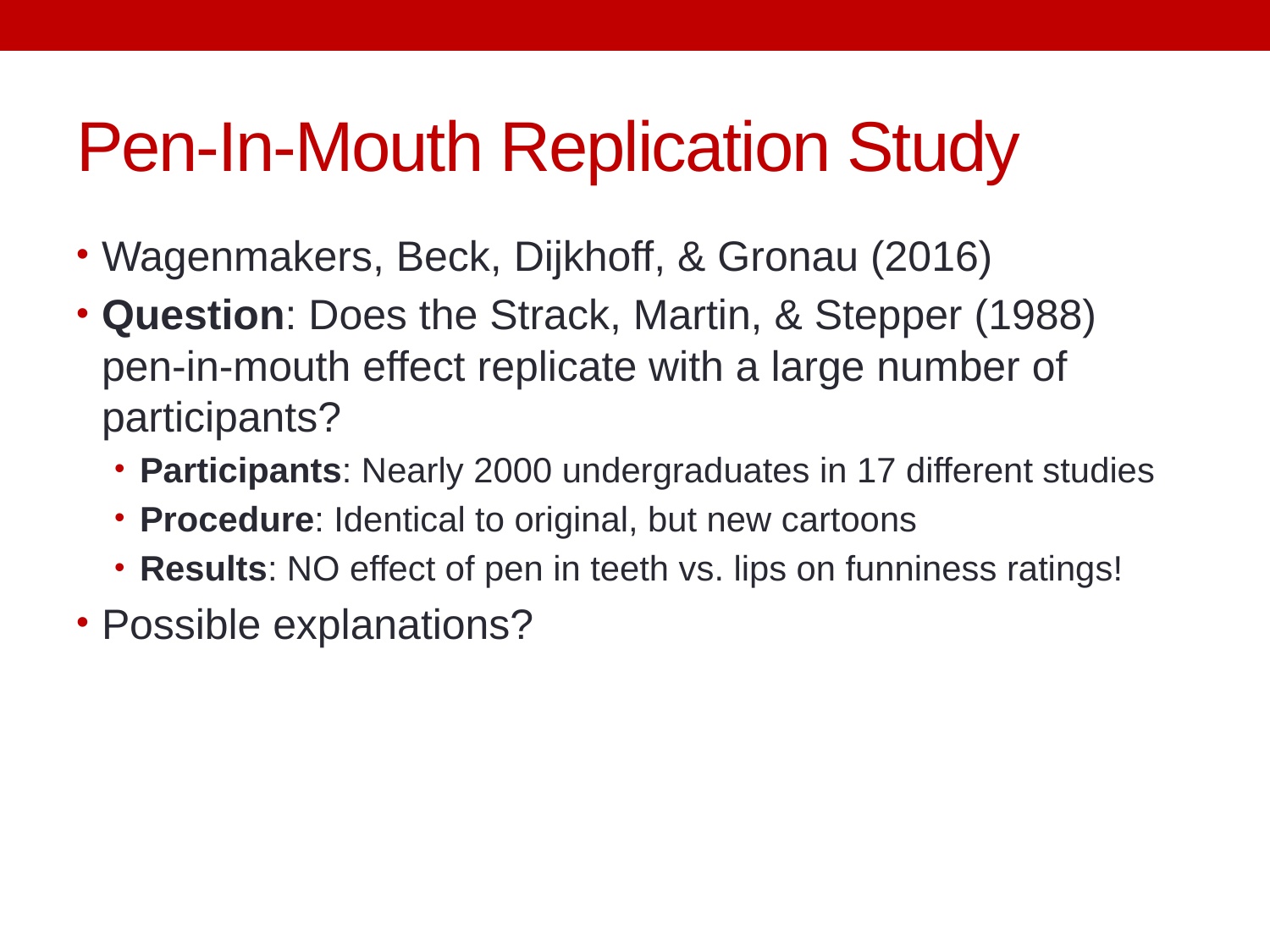

# Pen-In-Mouth Replication Study
Wagenmakers, Beck, Dijkhoff, & Gronau (2016)
Question: Does the Strack, Martin, & Stepper (1988) pen-in-mouth effect replicate with a large number of participants?
Participants: Nearly 2000 undergraduates in 17 different studies
Procedure: Identical to original, but new cartoons
Results: NO effect of pen in teeth vs. lips on funniness ratings!
Possible explanations?